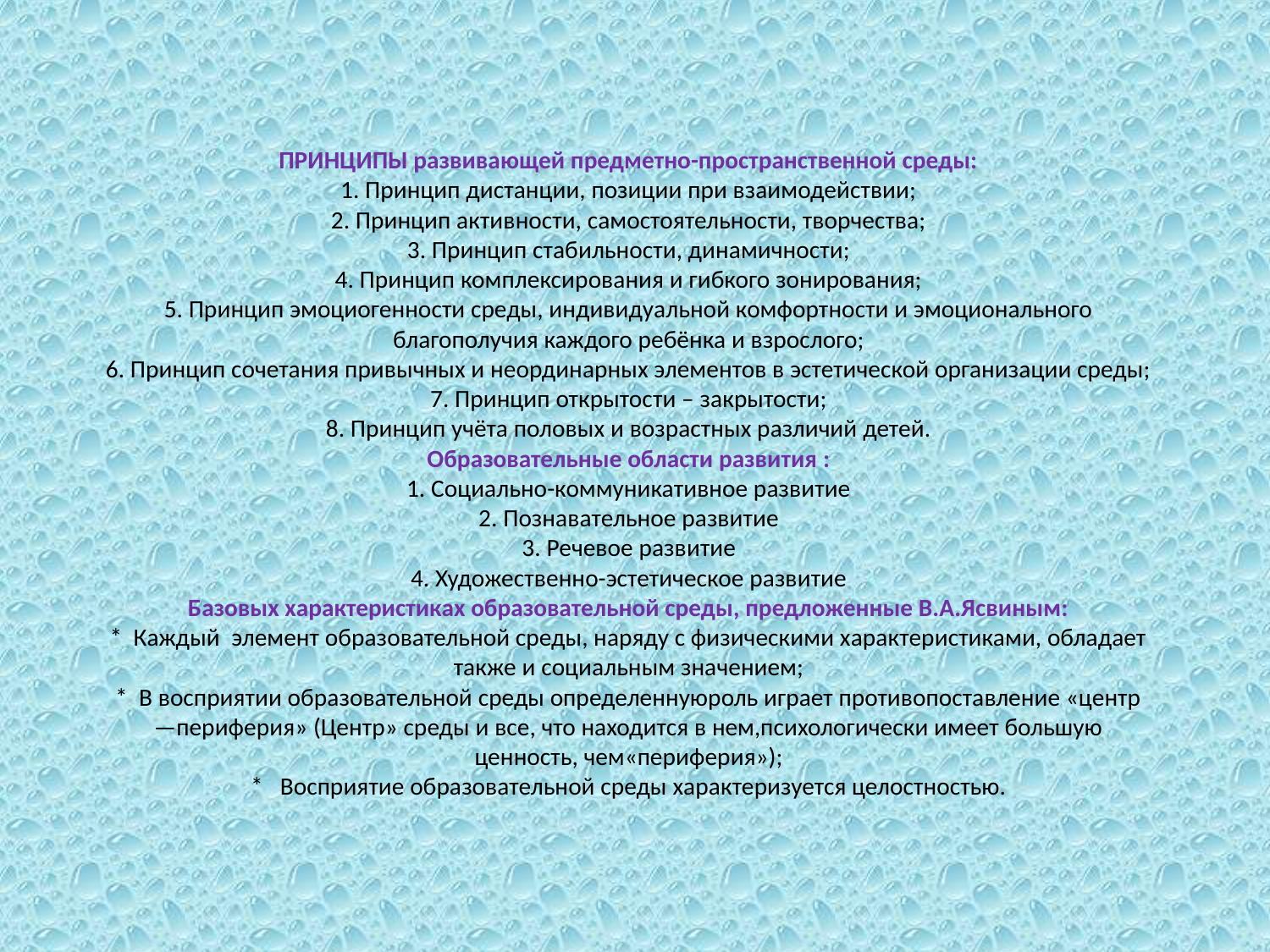

# ПРИНЦИПЫ развивающей предметно-пространственной среды: 1. Принцип дистанции, позиции при взаимодействии; 2. Принцип активности, самостоятельности, творчества; 3. Принцип стабильности, динамичности; 4. Принцип комплексирования и гибкого зонирования; 5. Принцип эмоциогенности среды, индивидуальной комфортности и эмоционального благополучия каждого ребёнка и взрослого; 6. Принцип сочетания привычных и неординарных элементов в эстетической организации среды; 7. Принцип открытости – закрытости; 8. Принцип учёта половых и возрастных различий детей. Образовательные области развития : 1. Социально-коммуникативное развитие 2. Познавательное развитие 3. Речевое развитие 4. Художественно-эстетическое развитие Базовых характеристиках образовательной среды, предложенные В.А.Ясвиным: *  Каждый  элемент образовательной среды, наряду с физическими характеристиками, обладает также и социальным значением; *  В восприятии образовательной среды определеннуюроль играет противопоставление «центр —периферия» (Центр» среды и все, что находится в нем,психологически имеет большую ценность, чем«периферия»); *   Восприятие образовательной среды характеризуется целостностью.